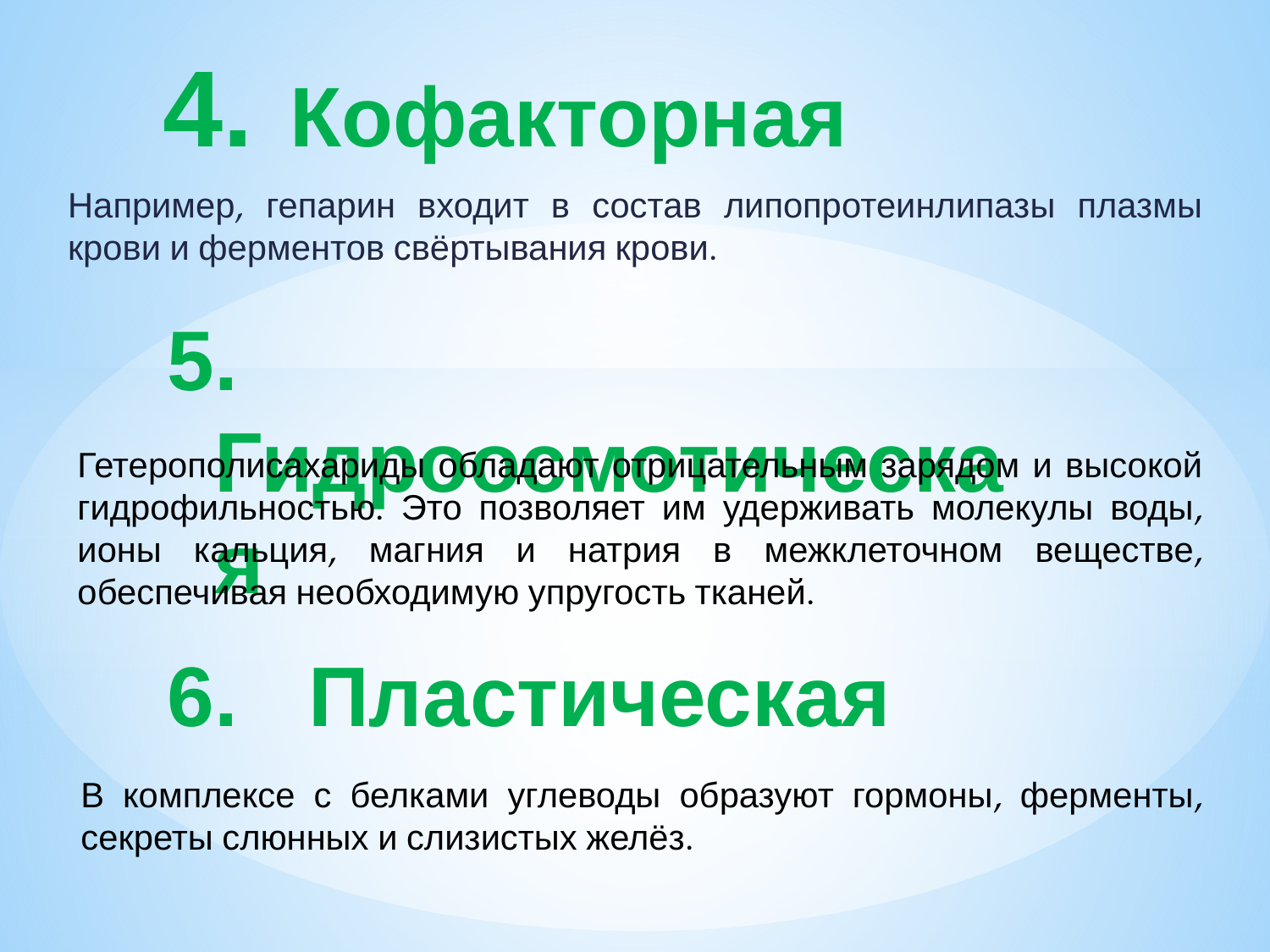

# Кофакторная
Например, гепарин входит в состав липопротеинлипазы плазмы крови и ферментов свёртывания крови.
   Гидроосмотическая
Гетерополисахариды обладают отрицательным зарядом и высокой гидрофильностью. Это позволяет им удерживать молекулы воды, ионы кальция, магния и натрия в межклеточном веществе, обеспечивая необходимую упругость тканей.
   Пластическая

В комплексе с белками углеводы образуют гормоны, ферменты, секреты слюнных и слизистых желёз.